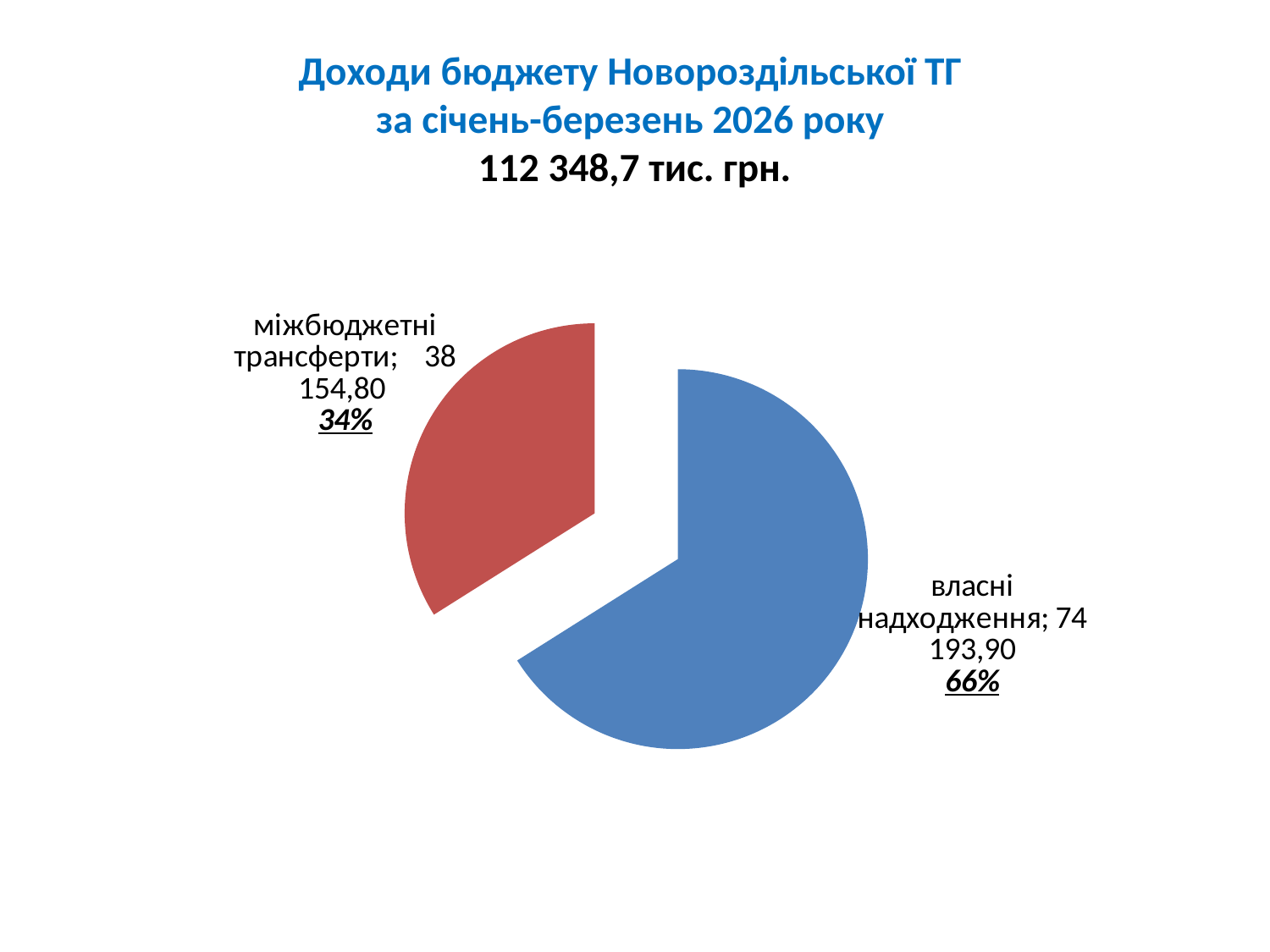

# Доходи бюджету Новороздільської ТГ за січень-березень 2026 року 112 348,7 тис. грн.

### Chart

| Category | Продажи |
|---|---|
| власні надходження | 74193.9 |
| міжбюджетні трансферти | 38154.8 |